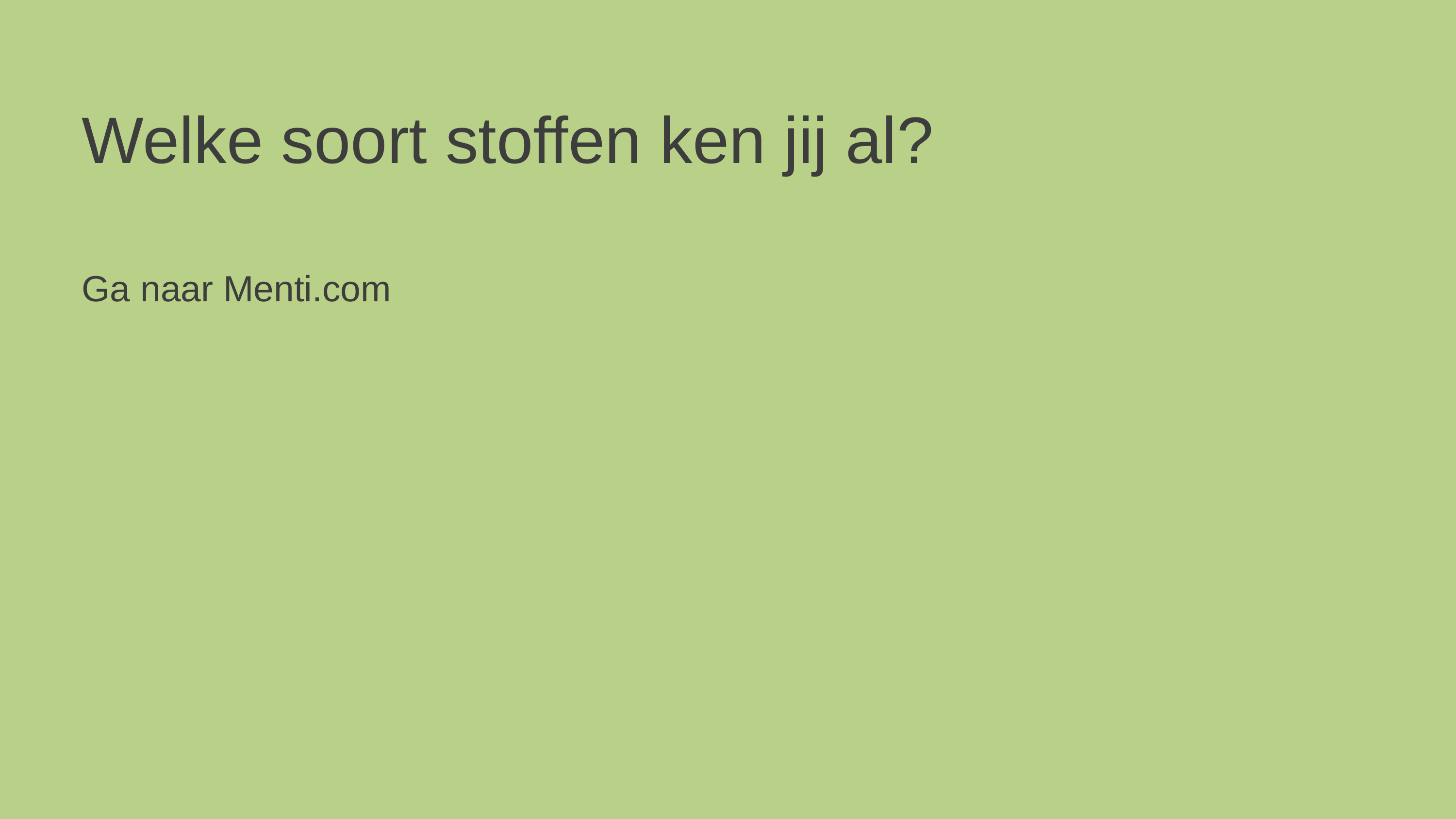

Welke soort stoffen ken jij al?
Ga naar Menti.com